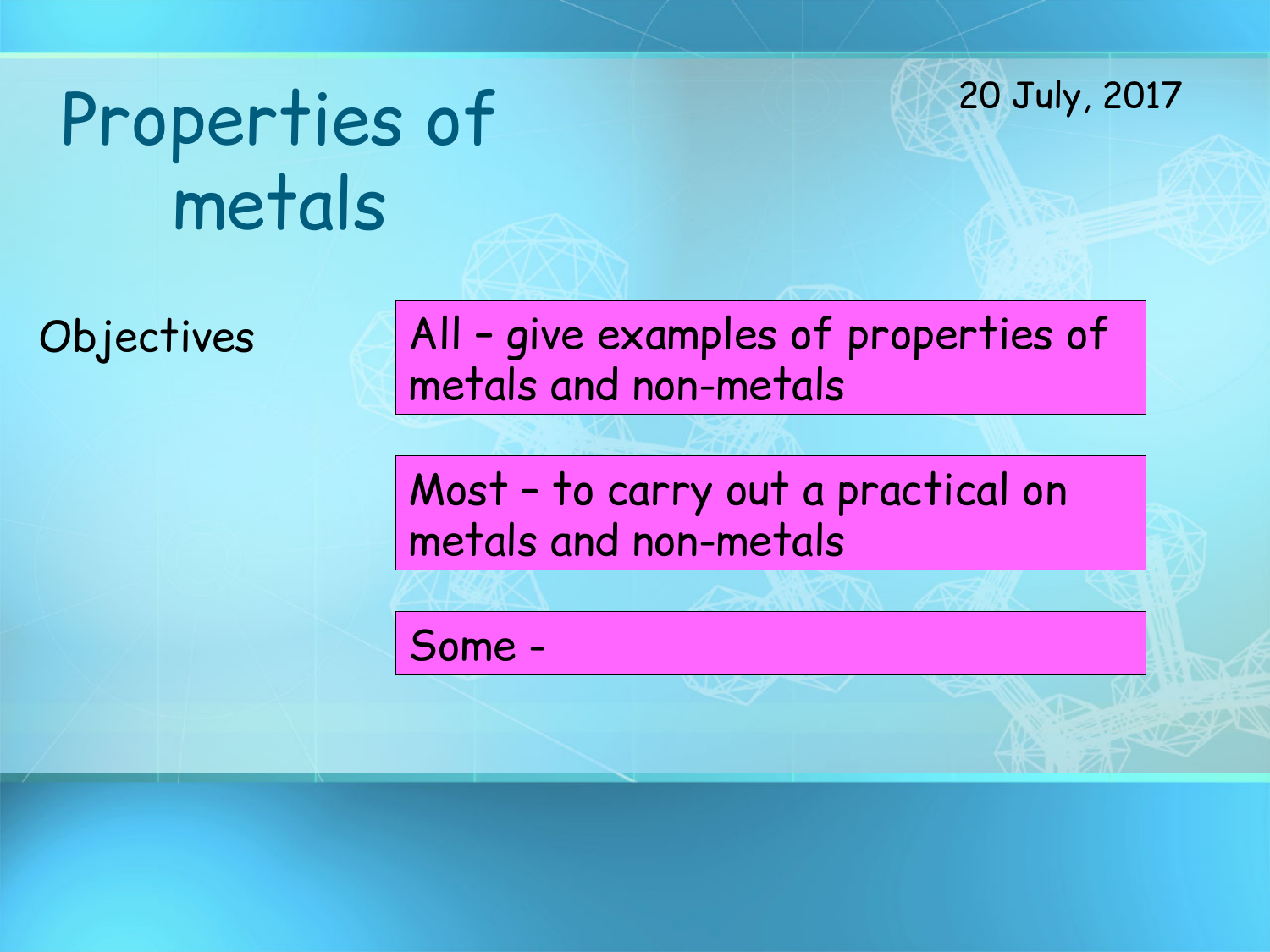

20 July, 2017
# Properties of metals
All – give examples of properties of metals and non-metals
Objectives
Most – to carry out a practical on metals and non-metals
Some -